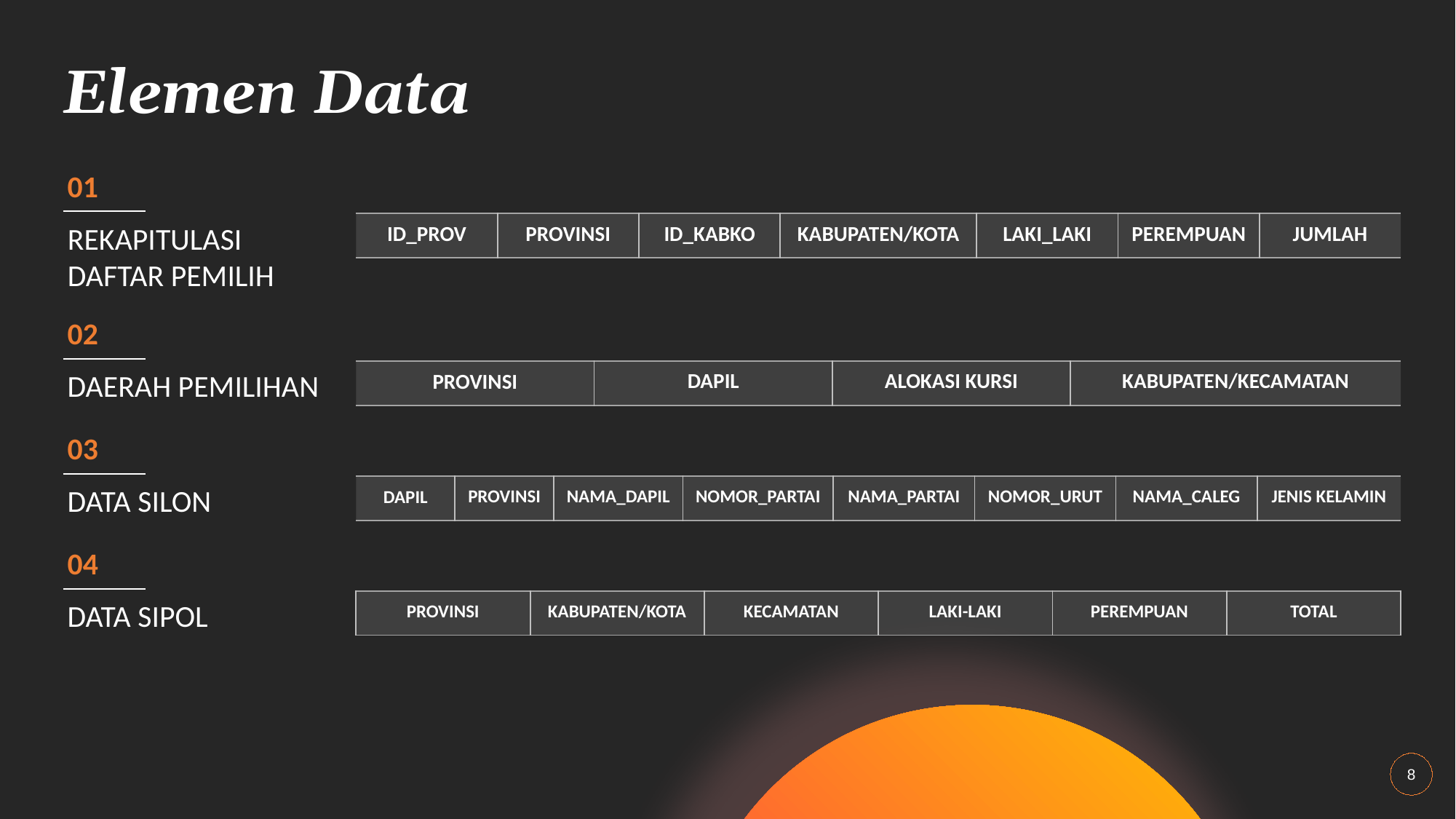

Elemen Data
01
REKAPITULASI DAFTAR PEMILIH
| ID\_PROV | PROVINSI | ID\_KABKO | KABUPATEN/KOTA | LAKI\_LAKI | PEREMPUAN | JUMLAH |
| --- | --- | --- | --- | --- | --- | --- |
02
DAERAH PEMILIHAN
| PROVINSI | DAPIL | ALOKASI KURSI | KABUPATEN/KECAMATAN |
| --- | --- | --- | --- |
03
DATA SILON
| DAPIL | PROVINSI | NAMA\_DAPIL | NOMOR\_PARTAI | NAMA\_PARTAI | NOMOR\_URUT | NAMA\_CALEG | JENIS KELAMIN |
| --- | --- | --- | --- | --- | --- | --- | --- |
04
DATA SIPOL
| PROVINSI | KABUPATEN/KOTA | KECAMATAN | LAKI-LAKI | PEREMPUAN | TOTAL |
| --- | --- | --- | --- | --- | --- |

8